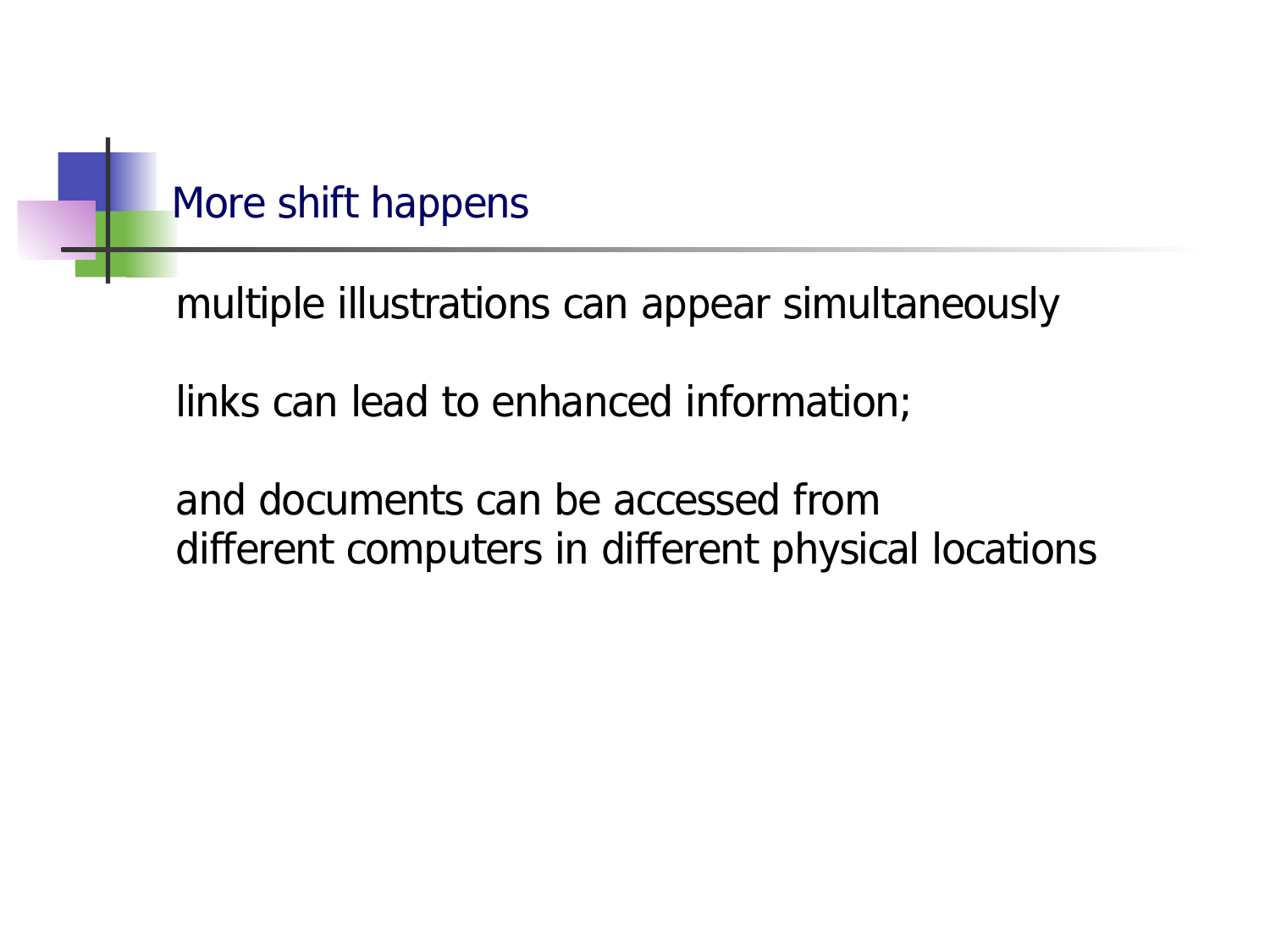

# More shift happens
multiple illustrations can appear simultaneously

links can lead to enhanced information;

and documents can be accessed from
different computers in different physical locations